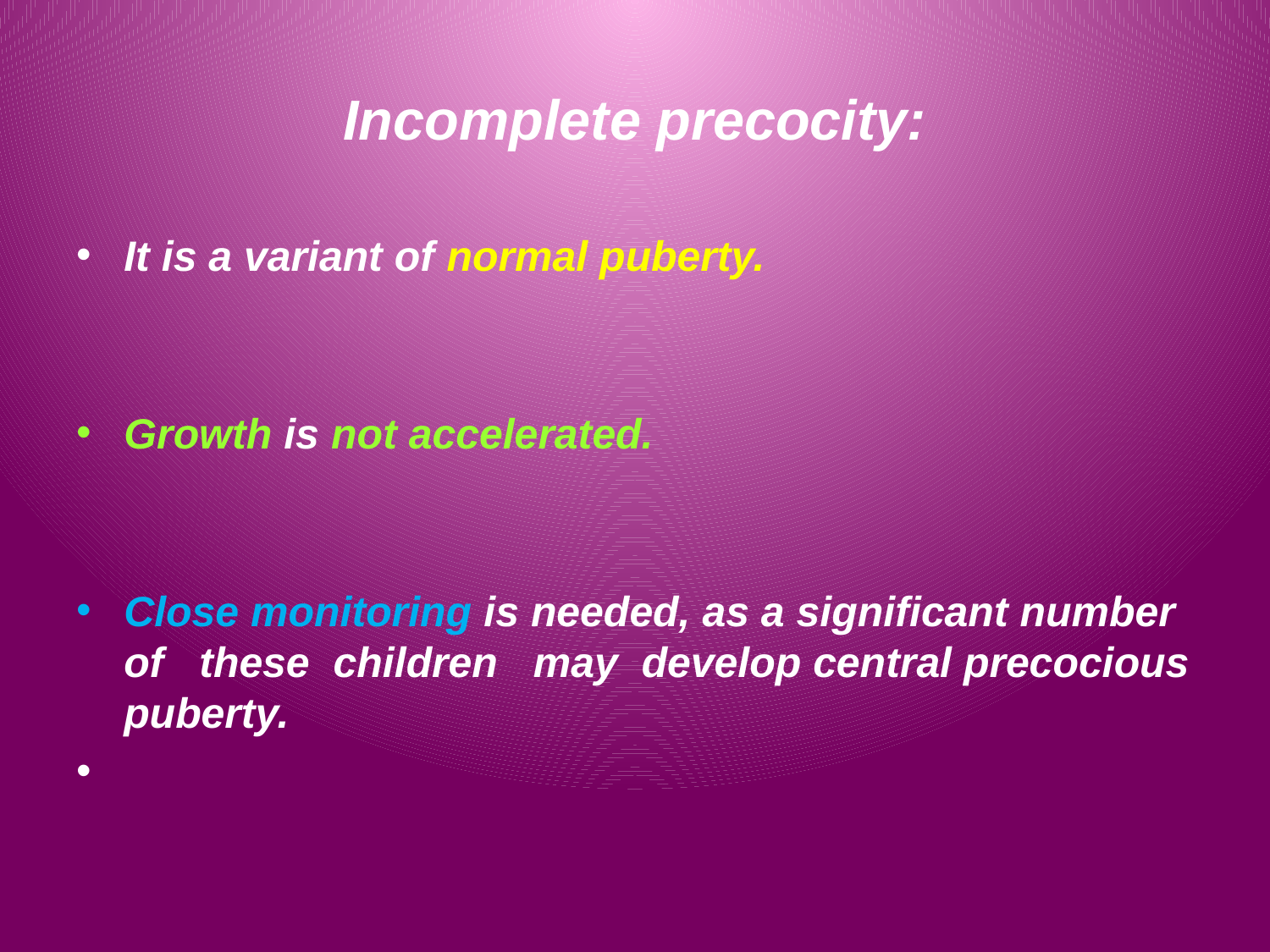

# Incomplete precocity:
It is a variant of normal puberty.

Growth is not accelerated.

Close monitoring is needed, as a significant number of   these  children   may  develop central precocious puberty.